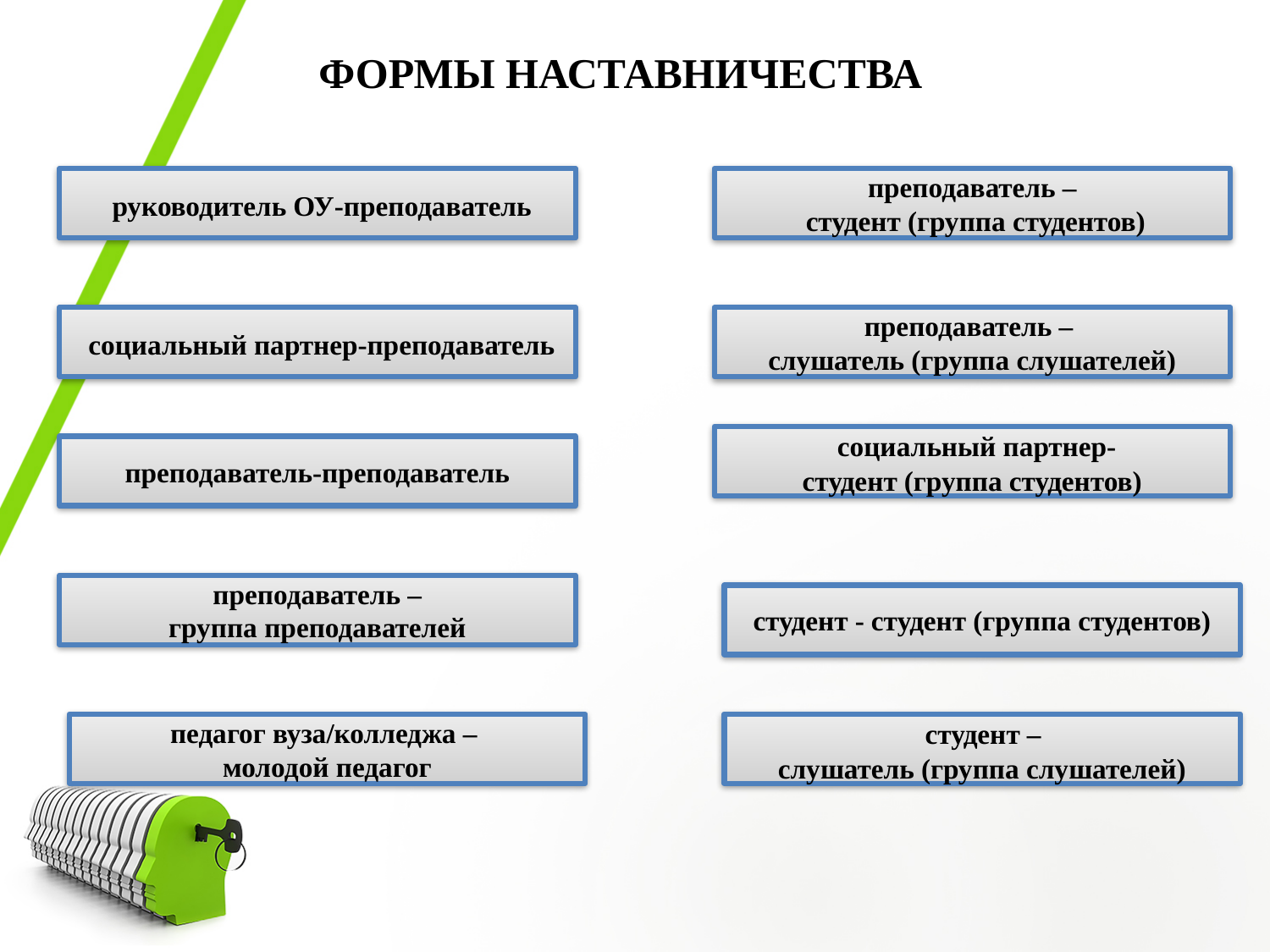

ФОРМЫ НАСТАВНИЧЕСТВА
 руководитель ОУ-преподаватель
преподаватель –
 студент (группа студентов)
 социальный партнер-преподаватель

преподаватель –
слушатель (группа слушателей)

 социальный партнер-
студент (группа студентов)
преподаватель-преподаватель
преподаватель –
 группа преподавателей
студент - студент (группа студентов)
педагог вуза/колледжа –
молодой педагог
 студент –
слушатель (группа слушателей)